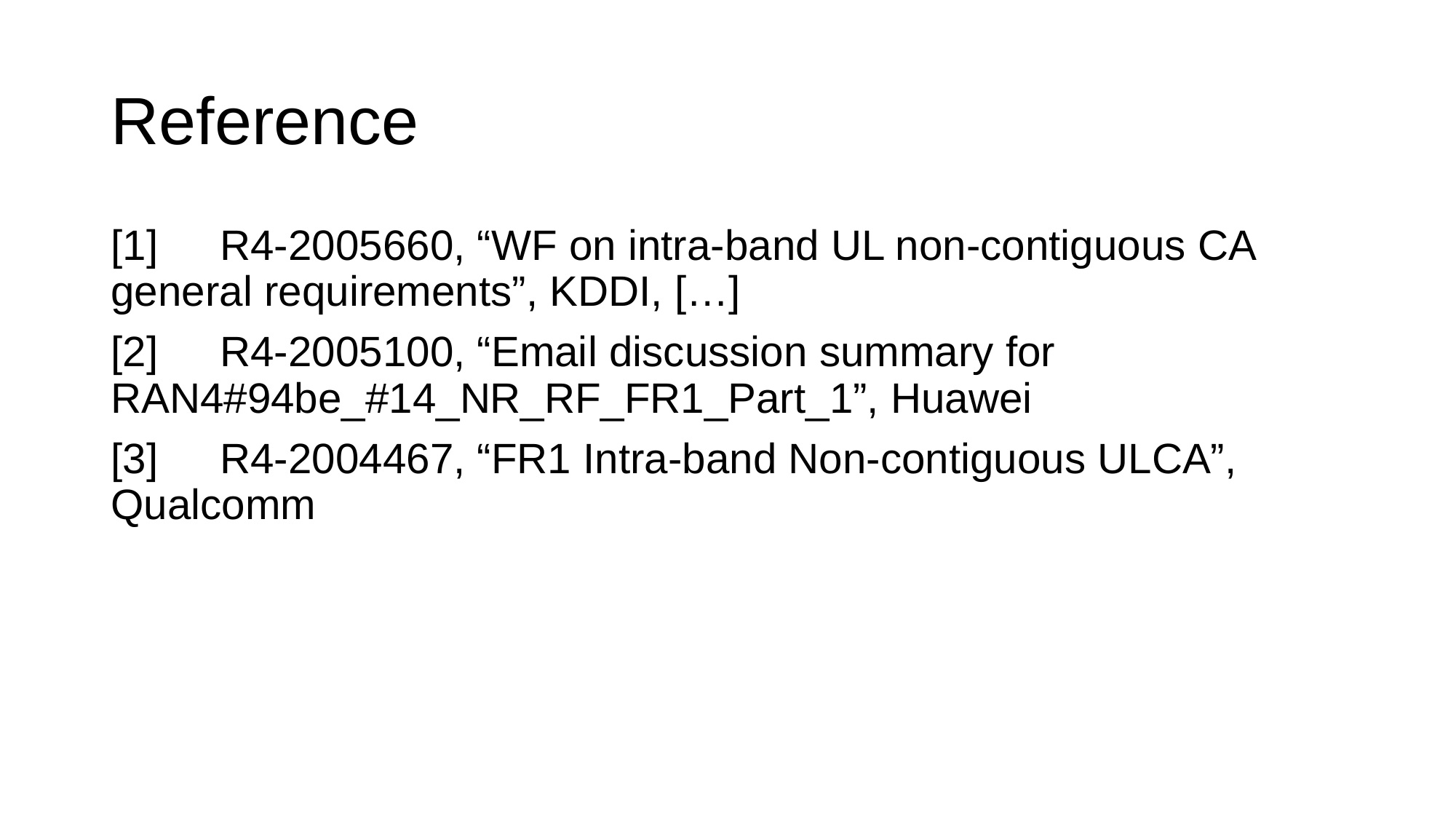

# Reference
[1]	R4-2005660, “WF on intra-band UL non-contiguous CA general requirements”, KDDI, […]
[2]	R4-2005100, “Email discussion summary for RAN4#94be_#14_NR_RF_FR1_Part_1”, Huawei
[3]	R4-2004467, “FR1 Intra-band Non-contiguous ULCA”, Qualcomm